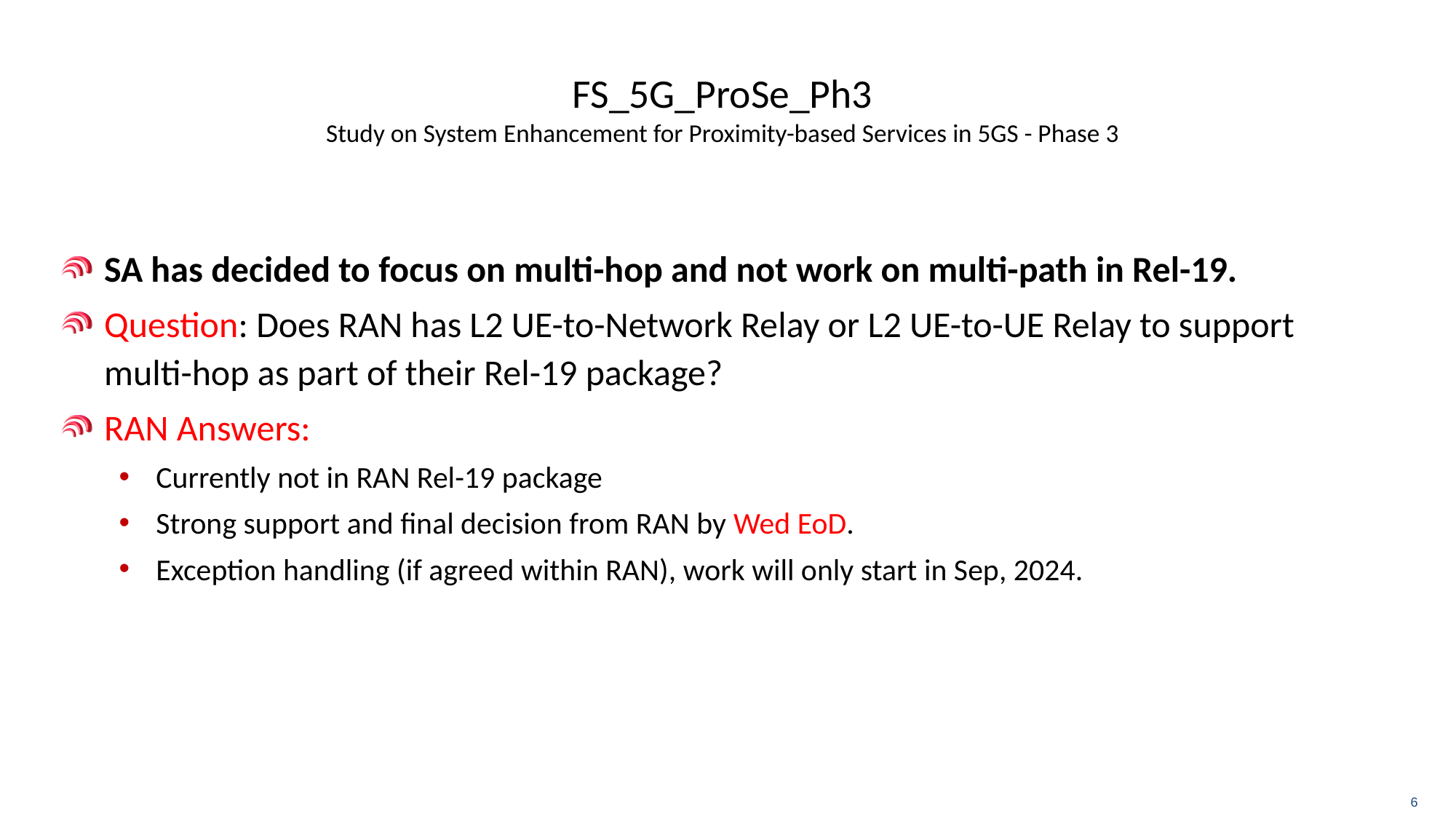

# FS_5G_ProSe_Ph3 Study on System Enhancement for Proximity-based Services in 5GS - Phase 3
SA has decided to focus on multi-hop and not work on multi-path in Rel-19.
Question: Does RAN has L2 UE-to-Network Relay or L2 UE-to-UE Relay to support multi-hop as part of their Rel-19 package?
RAN Answers:
Currently not in RAN Rel-19 package
Strong support and final decision from RAN by Wed EoD.
Exception handling (if agreed within RAN), work will only start in Sep, 2024.